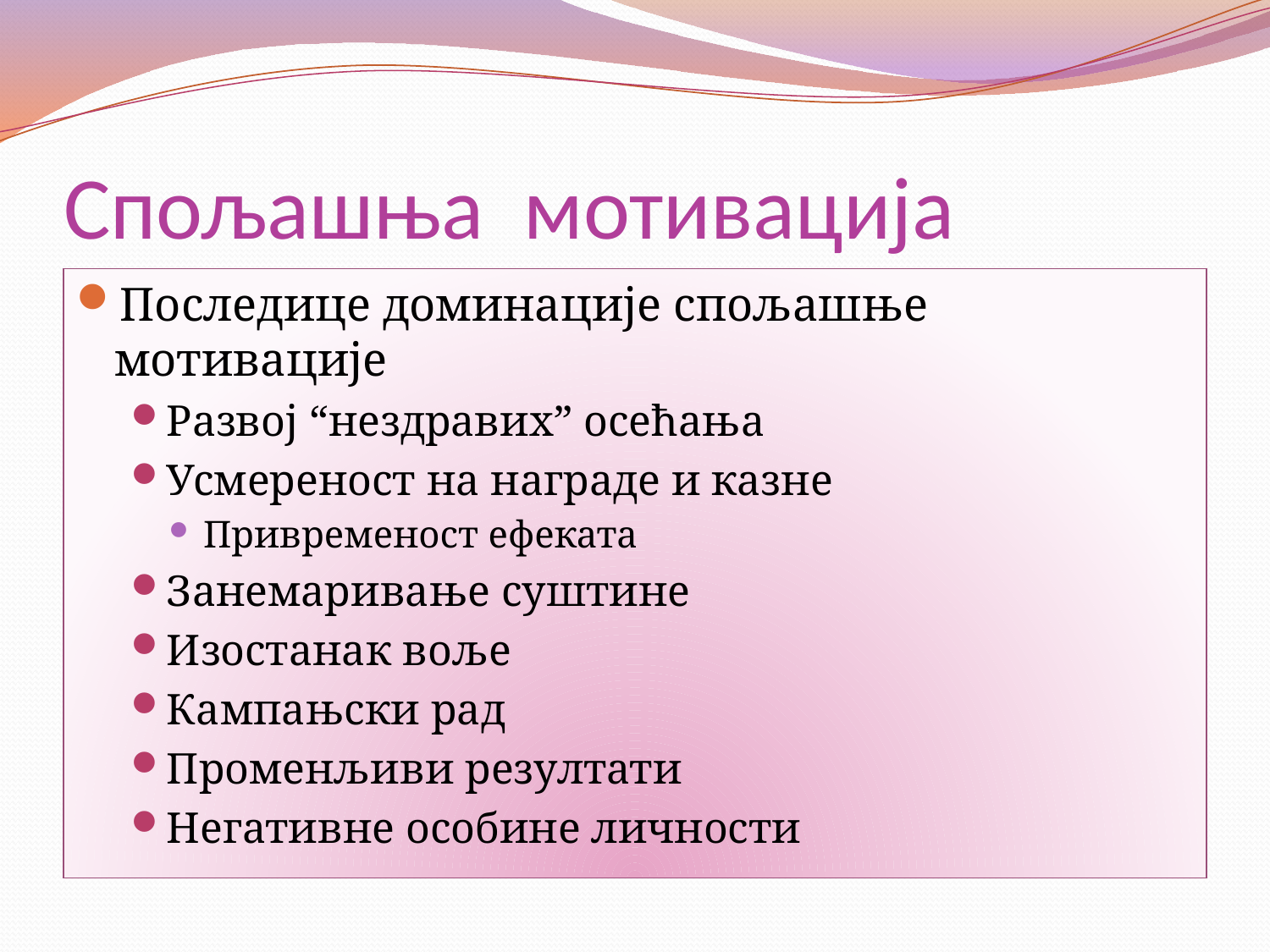

# Спољашња  мотивација
Последице доминације спољашње мотивације
Развој “нездравих” осећања
Усмереност на награде и казне
Привременост ефеката
Занемаривање суштине
Изостанак воље
Кампањски рад
Променљиви резултати
Негативне особине личности